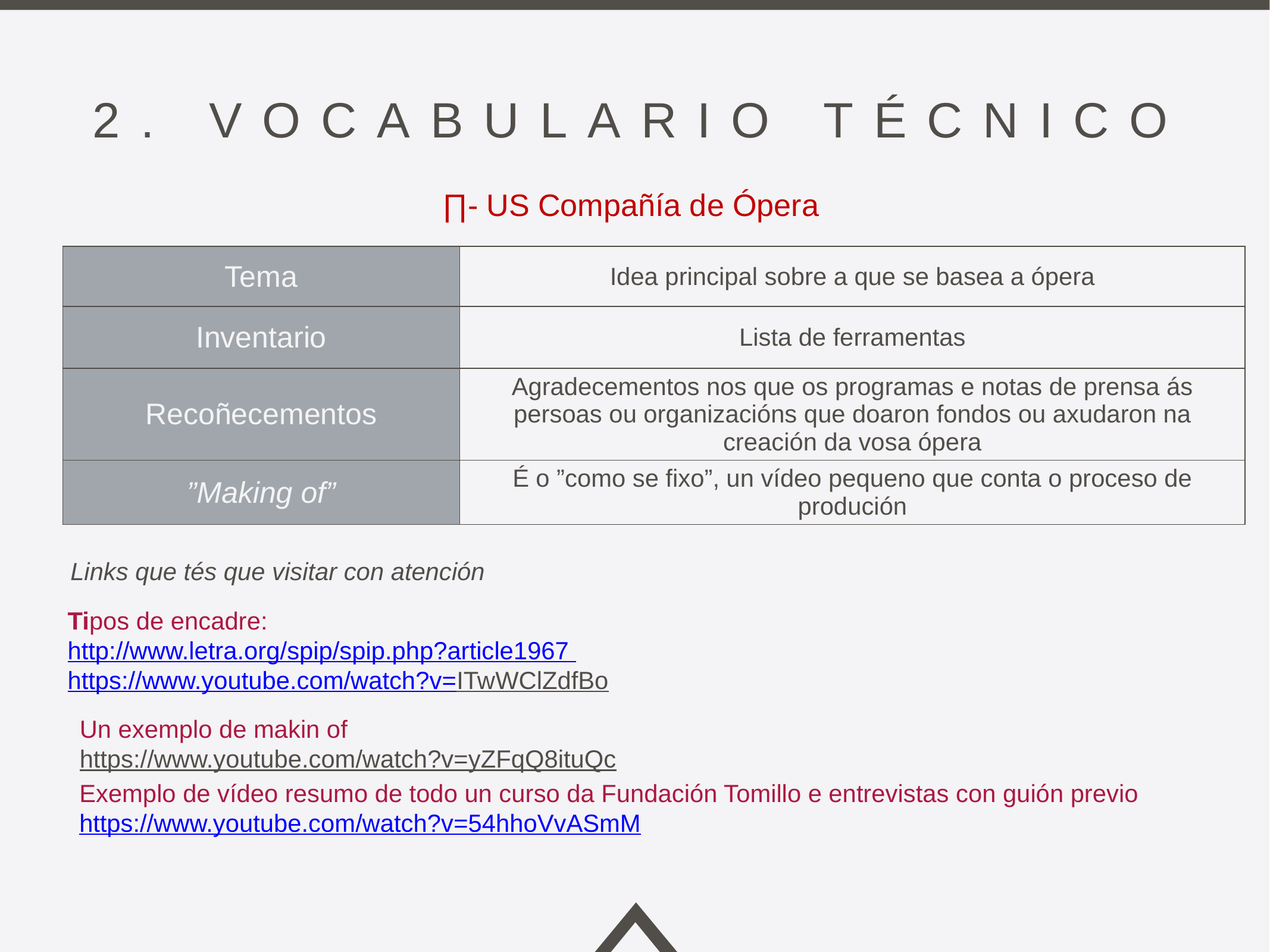

2. Vocabulario técnico
∏- US Compañía de Ópera
| Tema | Idea principal sobre a que se basea a ópera |
| --- | --- |
| Inventario | Lista de ferramentas |
| Recoñecementos | Agradecementos nos que os programas e notas de prensa ás persoas ou organizacións que doaron fondos ou axudaron na creación da vosa ópera |
| ”Making of” | É o ”como se fixo”, un vídeo pequeno que conta o proceso de produción |
Links que tés que visitar con atención
Tipos de encadre:
http://www.letra.org/spip/spip.php?article1967
https://www.youtube.com/watch?v=ITwWClZdfBo
Un exemplo de makin of
https://www.youtube.com/watch?v=yZFqQ8ituQc
Exemplo de vídeo resumo de todo un curso da Fundación Tomillo e entrevistas con guión previo
https://www.youtube.com/watch?v=54hhoVvASmM